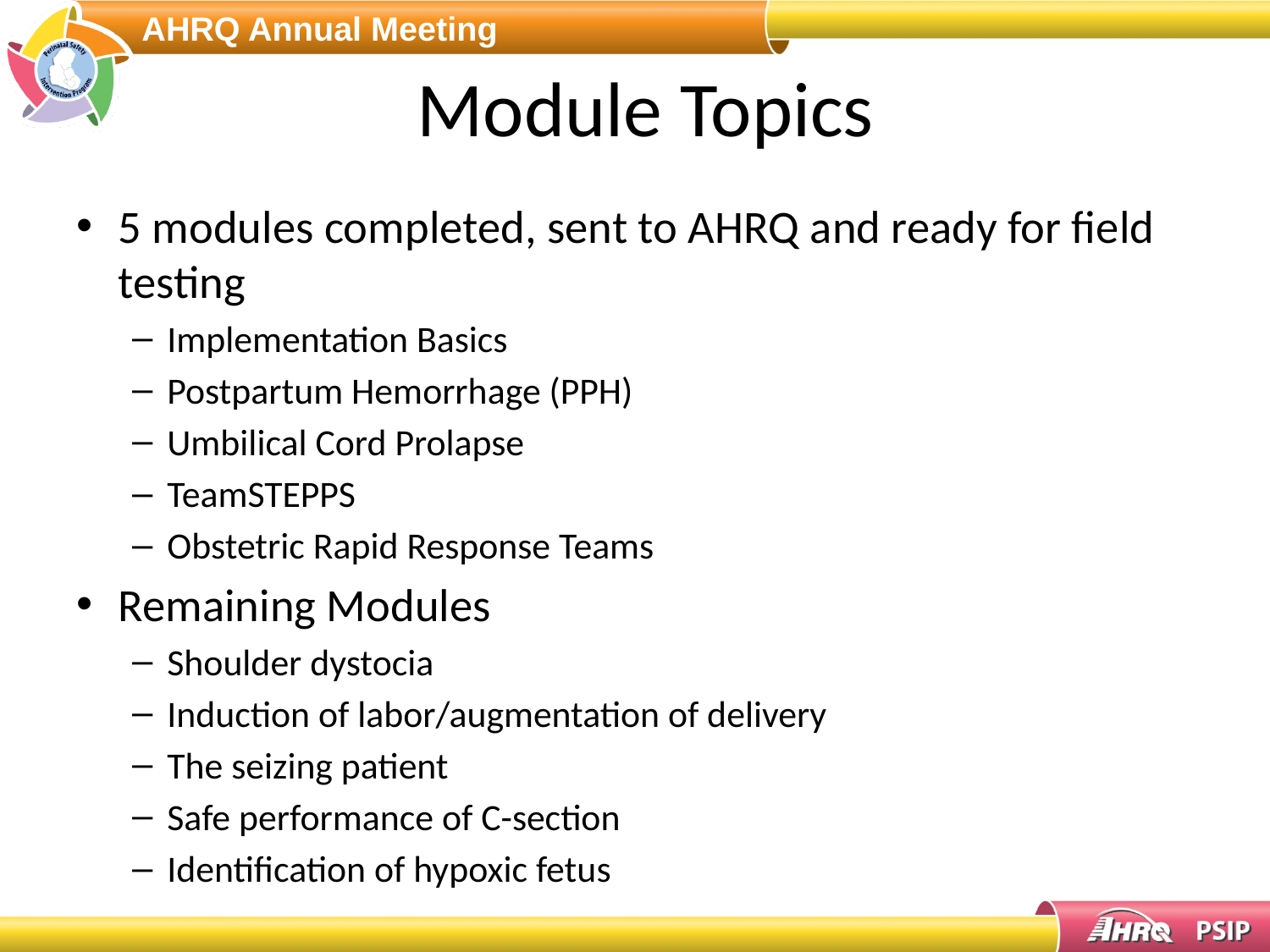

# Module Topics
5 modules completed, sent to AHRQ and ready for field testing
Implementation Basics
Postpartum Hemorrhage (PPH)
Umbilical Cord Prolapse
TeamSTEPPS
Obstetric Rapid Response Teams
Remaining Modules
Shoulder dystocia
Induction of labor/augmentation of delivery
The seizing patient
Safe performance of C-section
Identification of hypoxic fetus